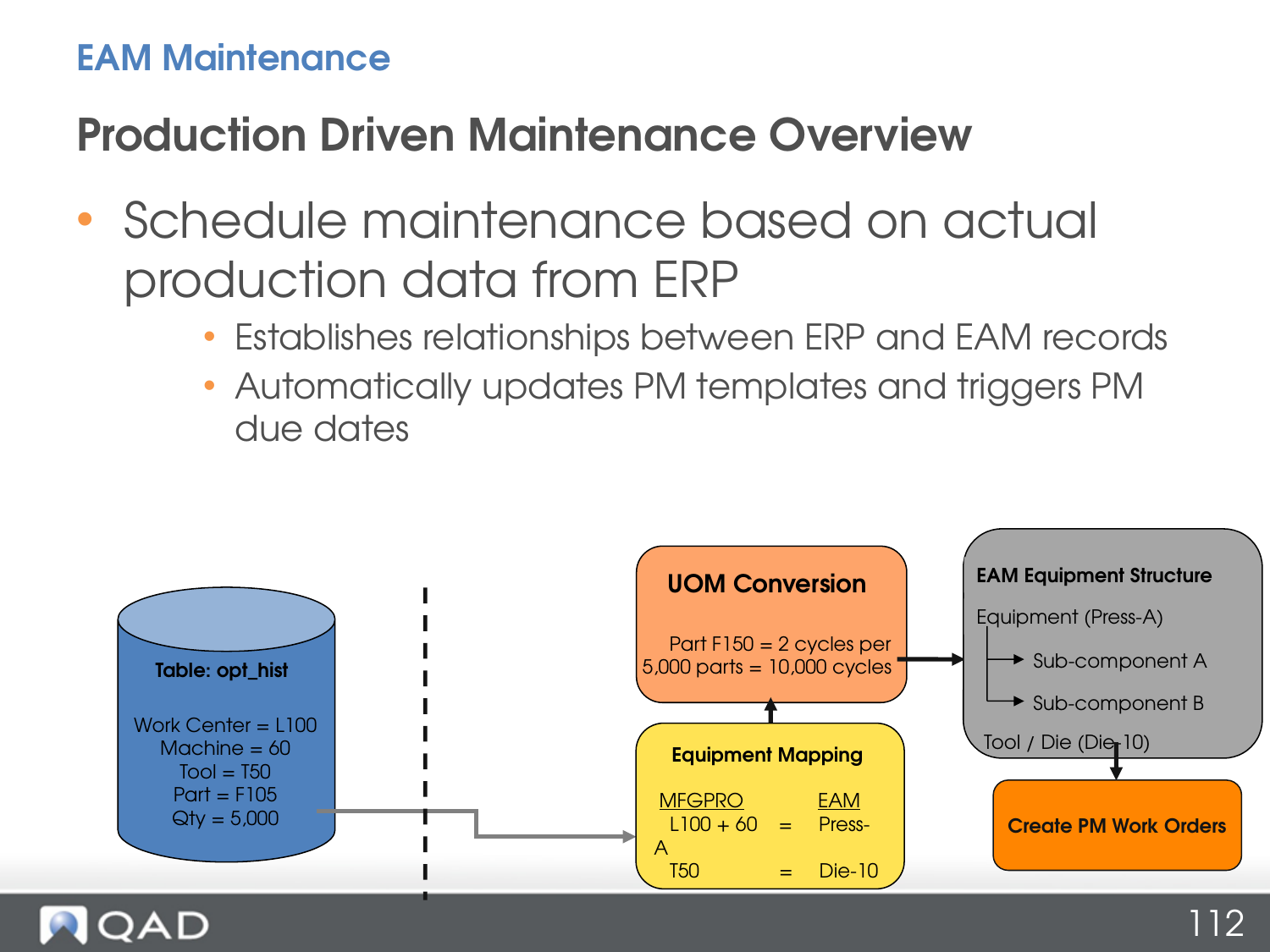

EAM Maintenance
# Production Driven Maintenance Overview
Schedule maintenance based on actual production data from ERP
Establishes relationships between ERP and EAM records
Automatically updates PM templates and triggers PM due dates

EAM Equipment Structure
Equipment (Press-A)

Sub-component A

Sub-component B

Tool / Die (Die-10)

UOM Conversion

     Part F150 = 2 cycles per 5,000 parts = 10,000 cycles

Table: opt_hist
Work Center = L100
Machine = 60
Tool = T50
Part = F105
Qty = 5,000

Equipment Mapping

 MFGPRO              EAM
   L100 + 60    =     Press-A
   T50               =     Die-10

Create PM Work Orders
112